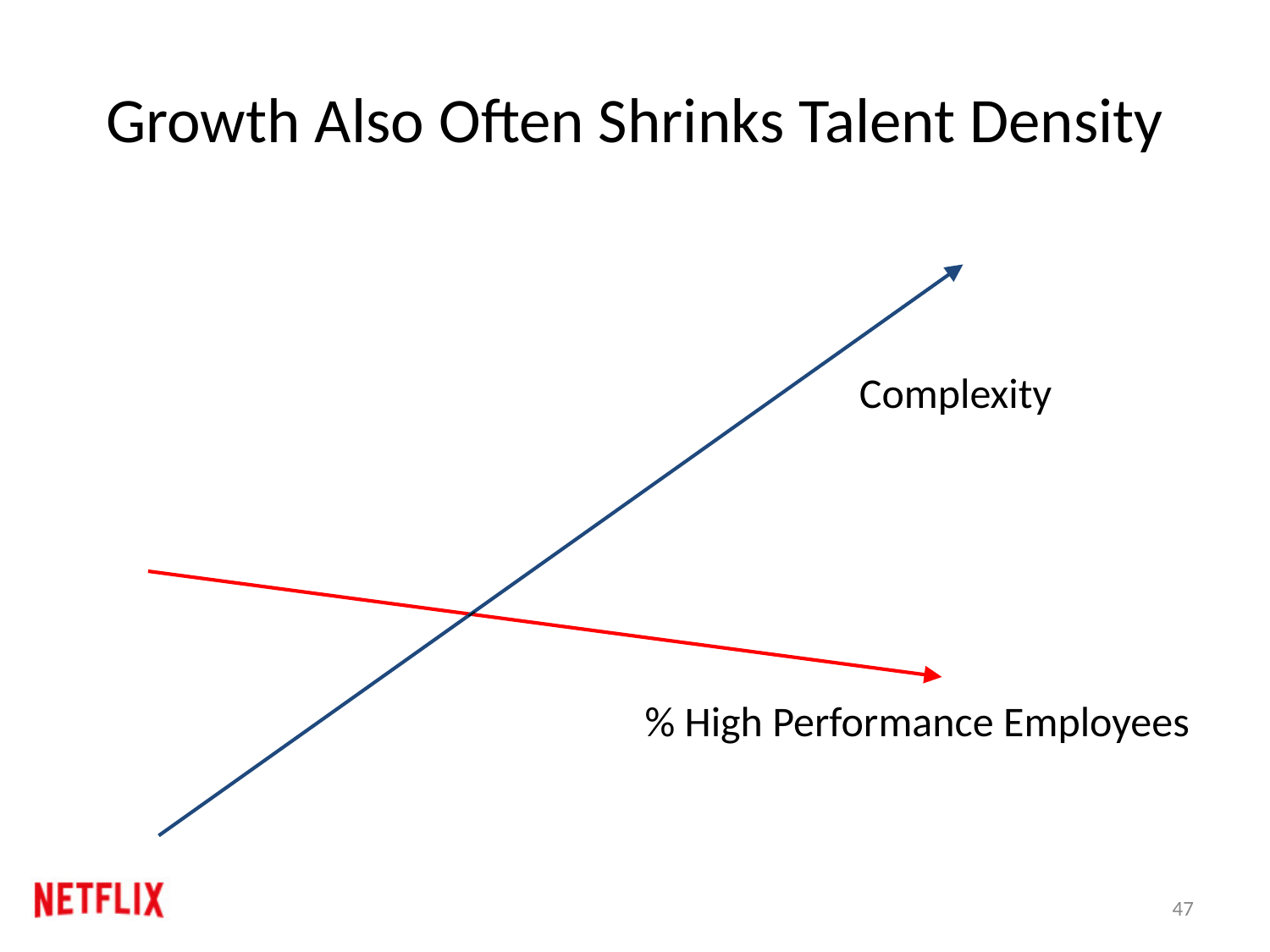

# Growth Also Often Shrinks Talent Density
Complexity

% High Performance Employees
47